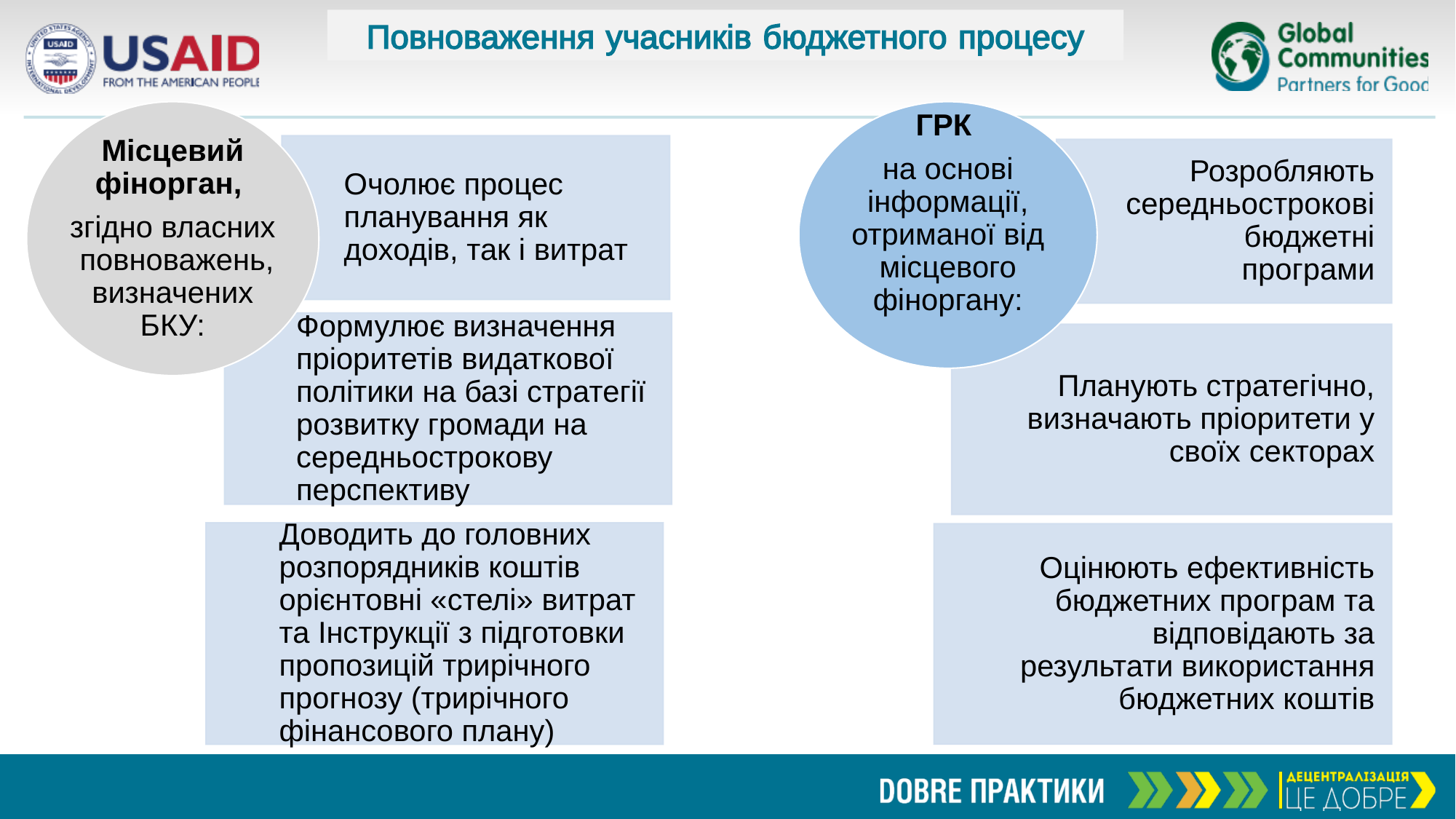

Повноваження учасників бюджетного процесу
Формулює визначення пріоритетів видаткової політики на базі стратегії розвитку громади на середньострокову перспективу
Очолює процес планування як доходів, так і витрат
Доводить до головних розпорядників коштів орієнтовні «стелі» витрат та Інструкції з підготовки пропозицій трирічного прогнозу (трирічного фінансового плану)
Місцевий фінорган,
згідно власних  повноважень, визначених БКУ:
Розробляють середньострокові бюджетні програми
 Оцінюють ефективність бюджетних програм та відповідають за результати використання бюджетних коштів
Планують стратегічно, визначають пріоритети у своїх секторах
ГРК
на основі інформації, отриманої від місцевого фіноргану: